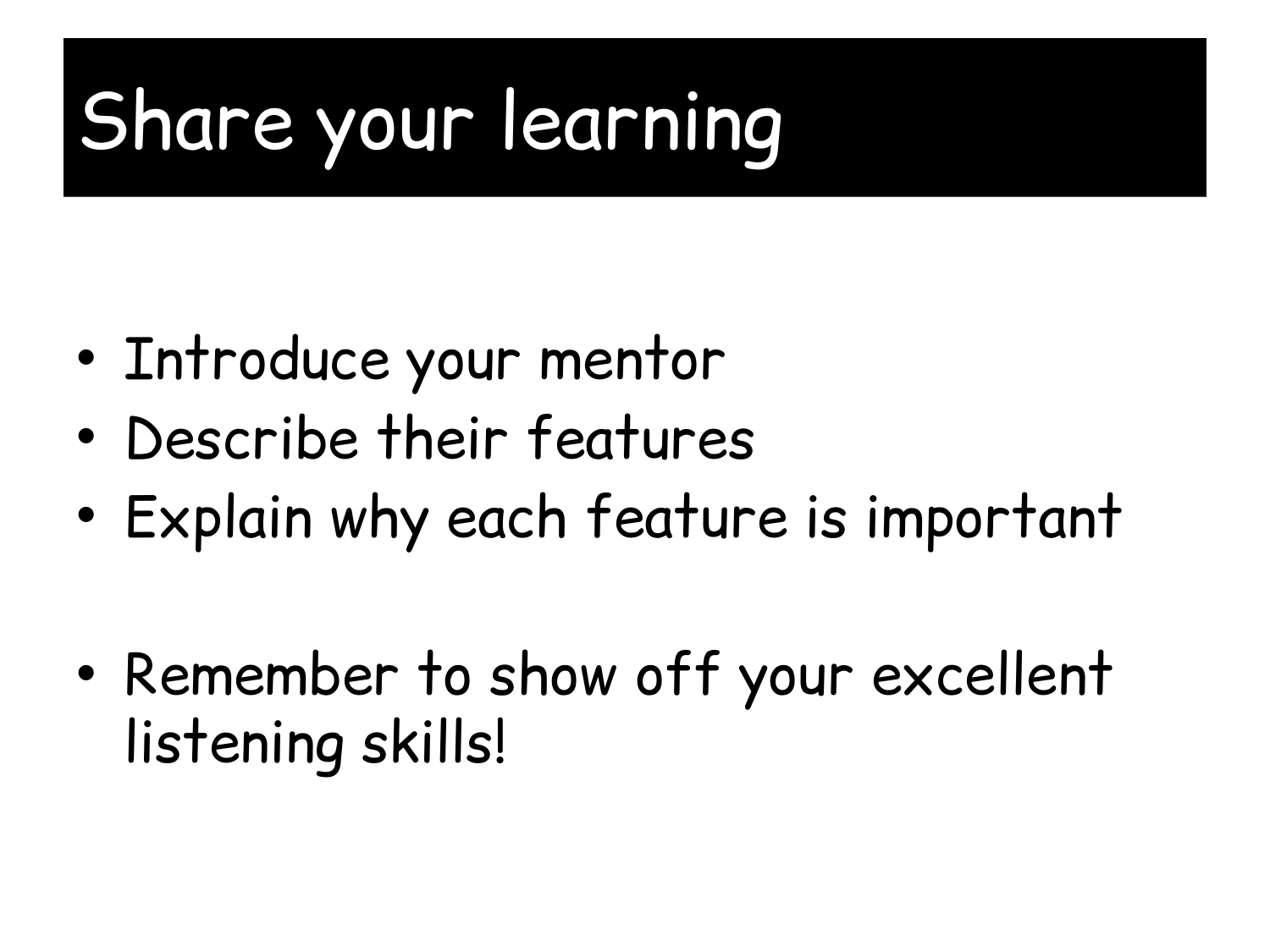

# Share your learning
Introduce your mentor
Describe their features
Explain why each feature is important

Remember to show off your excellent listening skills!